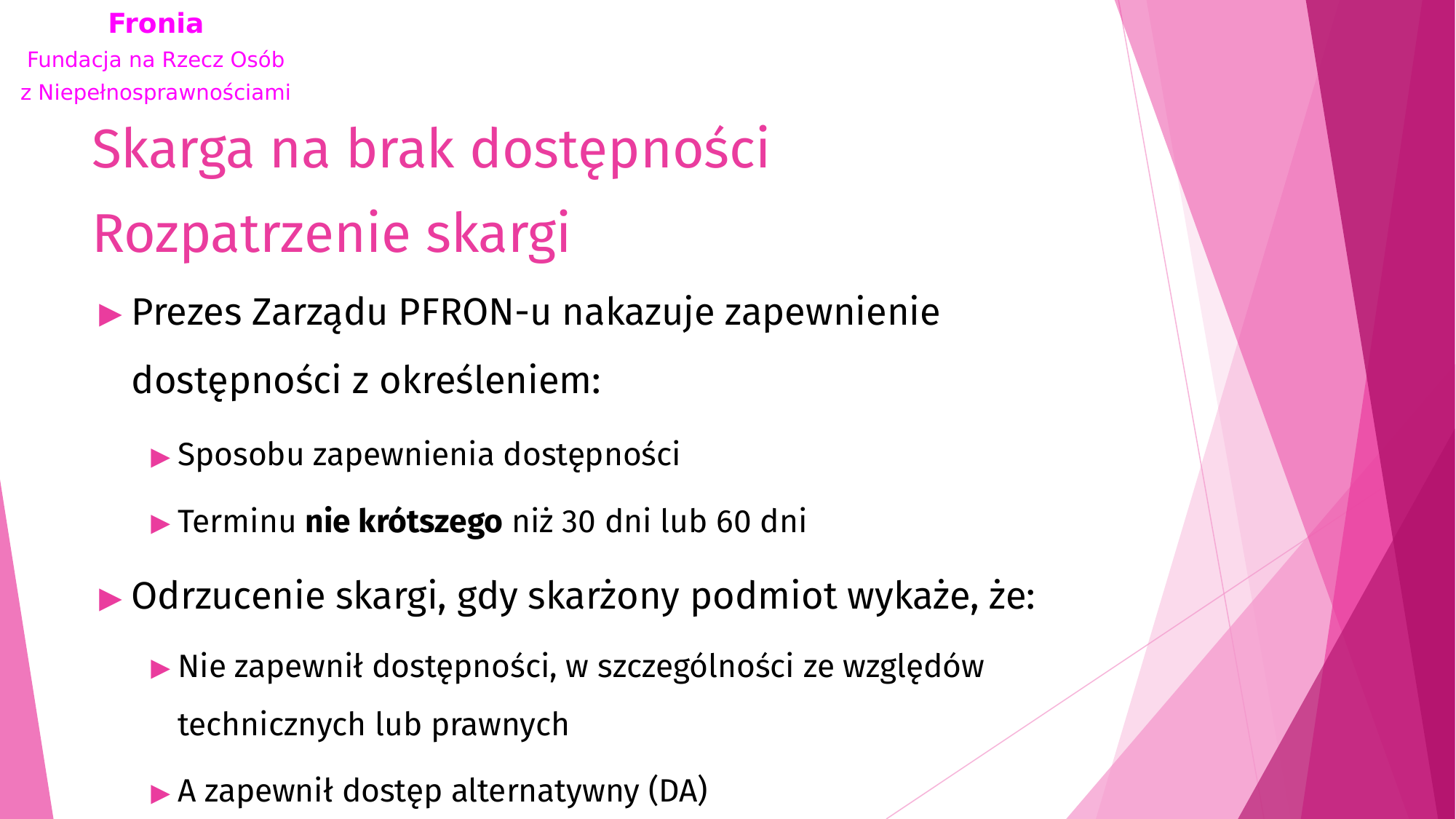

# Skarga na brak dostępności Rozpatrzenie skargi
Prezes Zarządu PFRON-u nakazuje zapewnienie dostępności z określeniem:
Sposobu zapewnienia dostępności
Terminu nie krótszego niż 30 dni lub 60 dni
Odrzucenie skargi, gdy skarżony podmiot wykaże, że:
Nie zapewnił dostępności, w szczególności ze względów technicznych lub prawnych
A zapewnił dostęp alternatywny (DA)